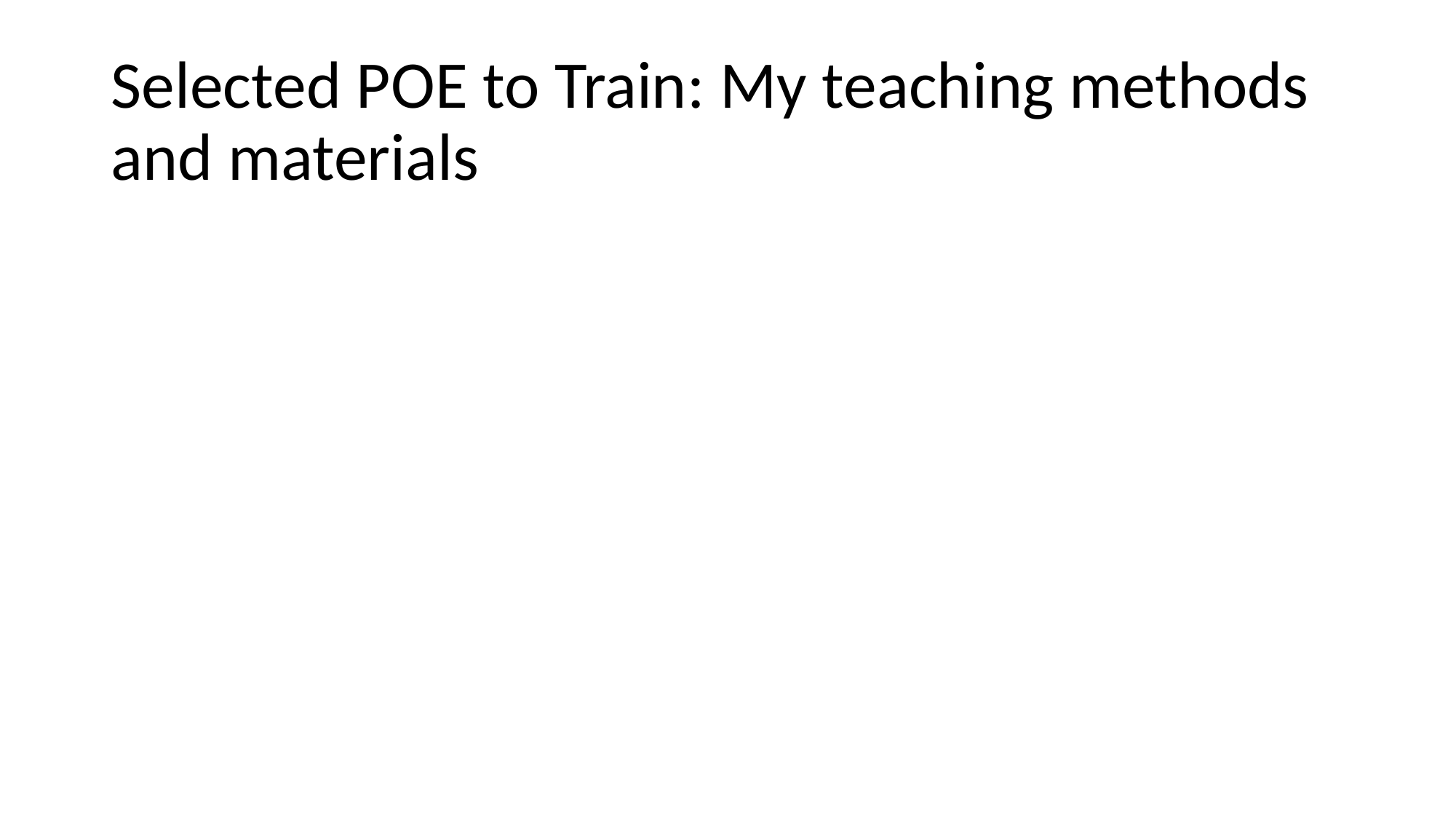

# Selected POE to Train: My teaching methods and materials